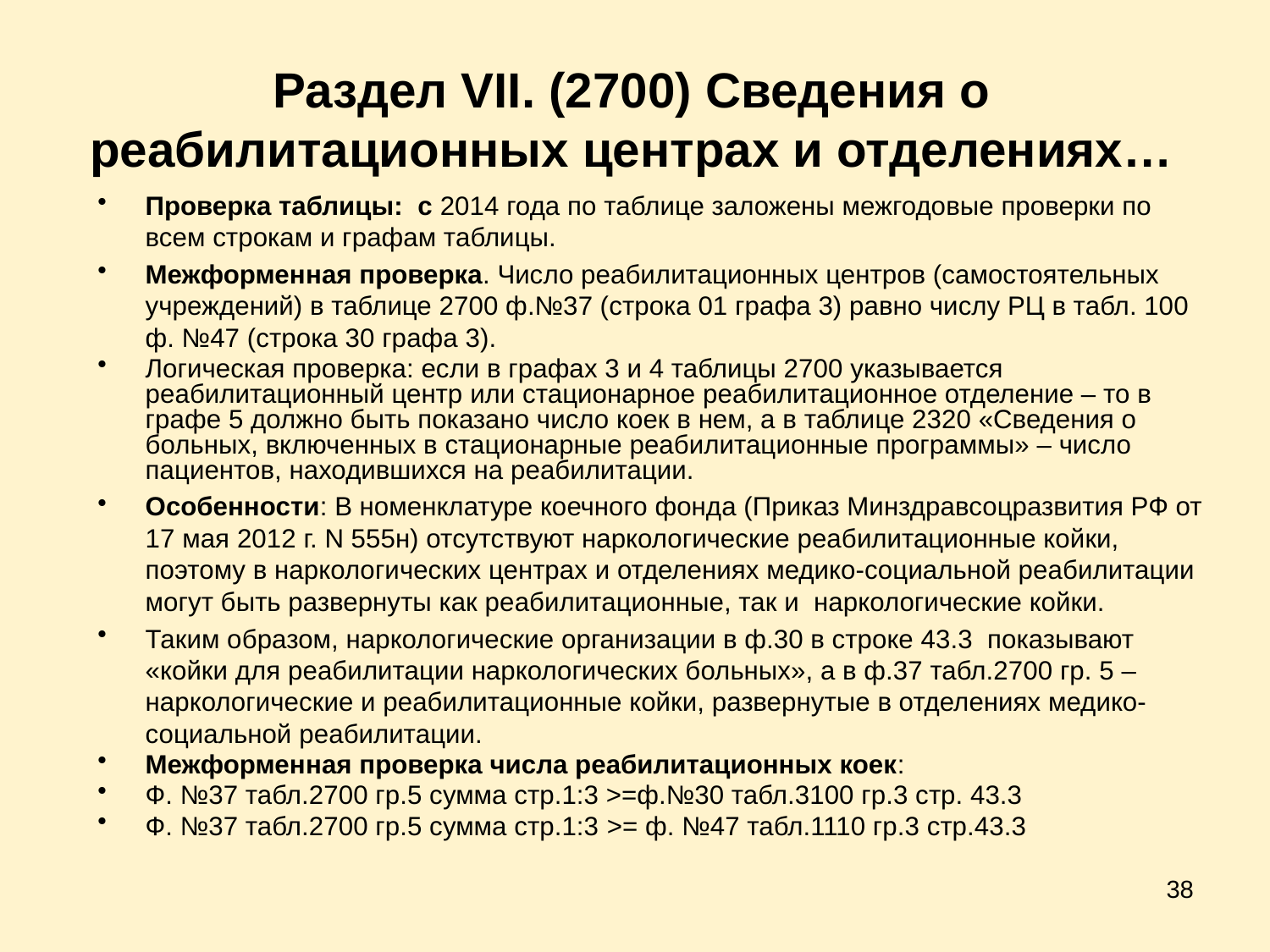

# Раздел VII. (2700) Сведения о реабилитационных центрах и отделениях…
Проверка таблицы:  с 2014 года по таблице заложены межгодовые проверки по всем строкам и графам таблицы.
Межформенная проверка. Число реабилитационных центров (самостоятельных учреждений) в таблице 2700 ф.№37 (строка 01 графа 3) равно числу РЦ в табл. 100 ф. №47 (строка 30 графа 3).
Логическая проверка: если в графах 3 и 4 таблицы 2700 указывается реабилитационный центр или стационарное реабилитационное отделение – то в графе 5 должно быть показано число коек в нем, а в таблице 2320 «Сведения о больных, включенных в стационарные реабилитационные программы» – число пациентов, находившихся на реабилитации.
Особенности: В номенклатуре коечного фонда (Приказ Минздравсоцразвития РФ от 17 мая 2012 г. N 555н) отсутствуют наркологические реабилитационные койки, поэтому в наркологических центрах и отделениях медико-социальной реабилитации могут быть развернуты как реабилитационные, так и  наркологические койки.
Таким образом, наркологические организации в ф.30 в строке 43.3  показывают «койки для реабилитации наркологических больных», а в ф.37 табл.2700 гр. 5 – наркологические и реабилитационные койки, развернутые в отделениях медико-социальной реабилитации.
Межформенная проверка числа реабилитационных коек:
Ф. №37 табл.2700 гр.5 сумма стр.1:3 >=ф.№30 табл.3100 гр.3 стр. 43.3
Ф. №37 табл.2700 гр.5 сумма стр.1:3 >= ф. №47 табл.1110 гр.3 стр.43.3
38